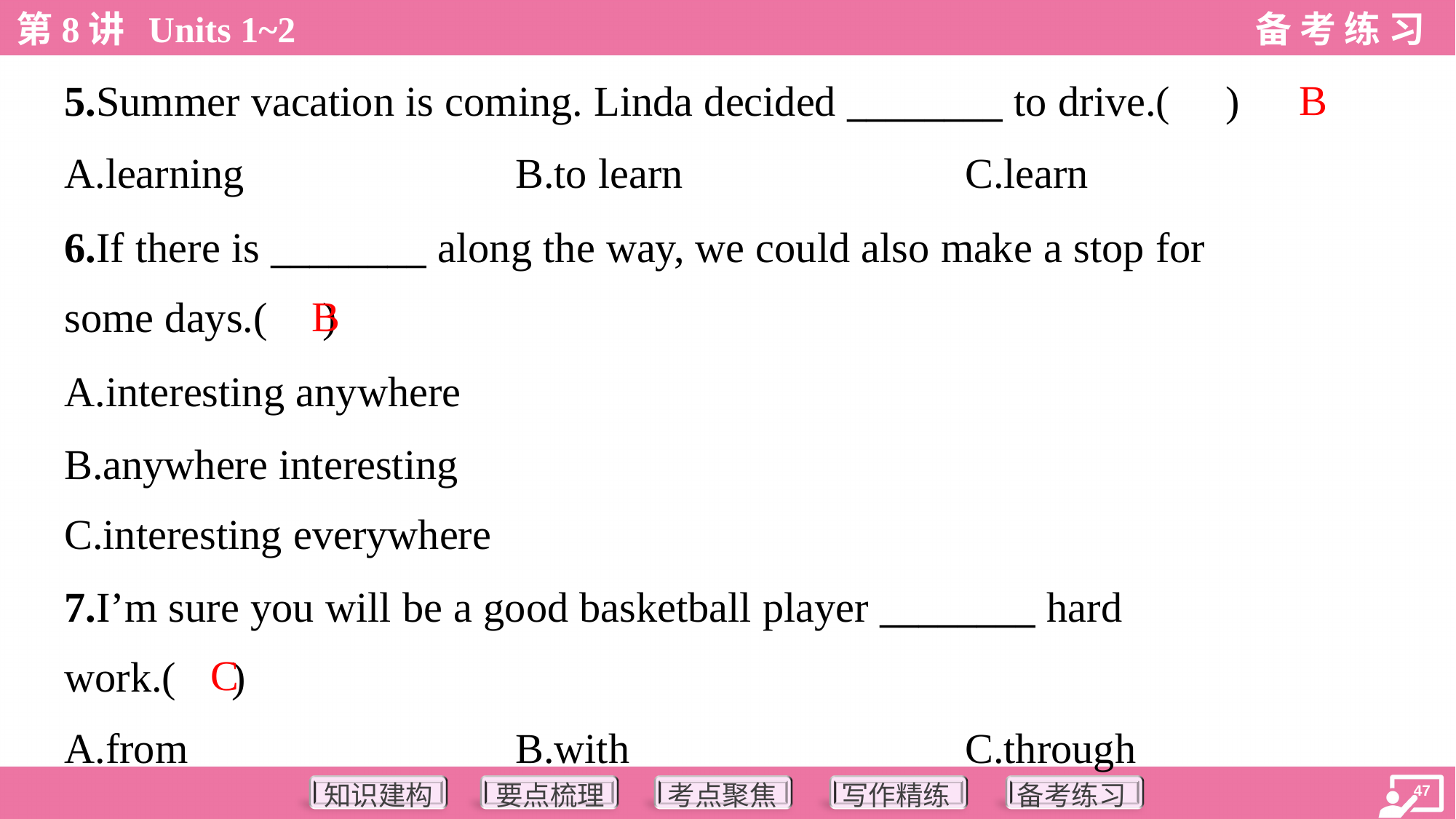

B
5.Summer vacation is coming. Linda decided ________ to drive.(     )
A.learning	B.to learn	C.learn
6.If there is ________ along the way, we could also make a stop for
some days.(     )
B
A.interesting anywhere
B.anywhere interesting
C.interesting everywhere
7.I’m sure you will be a good basketball player ________ hard
work.(     )
C
A.from	B.with	C.through